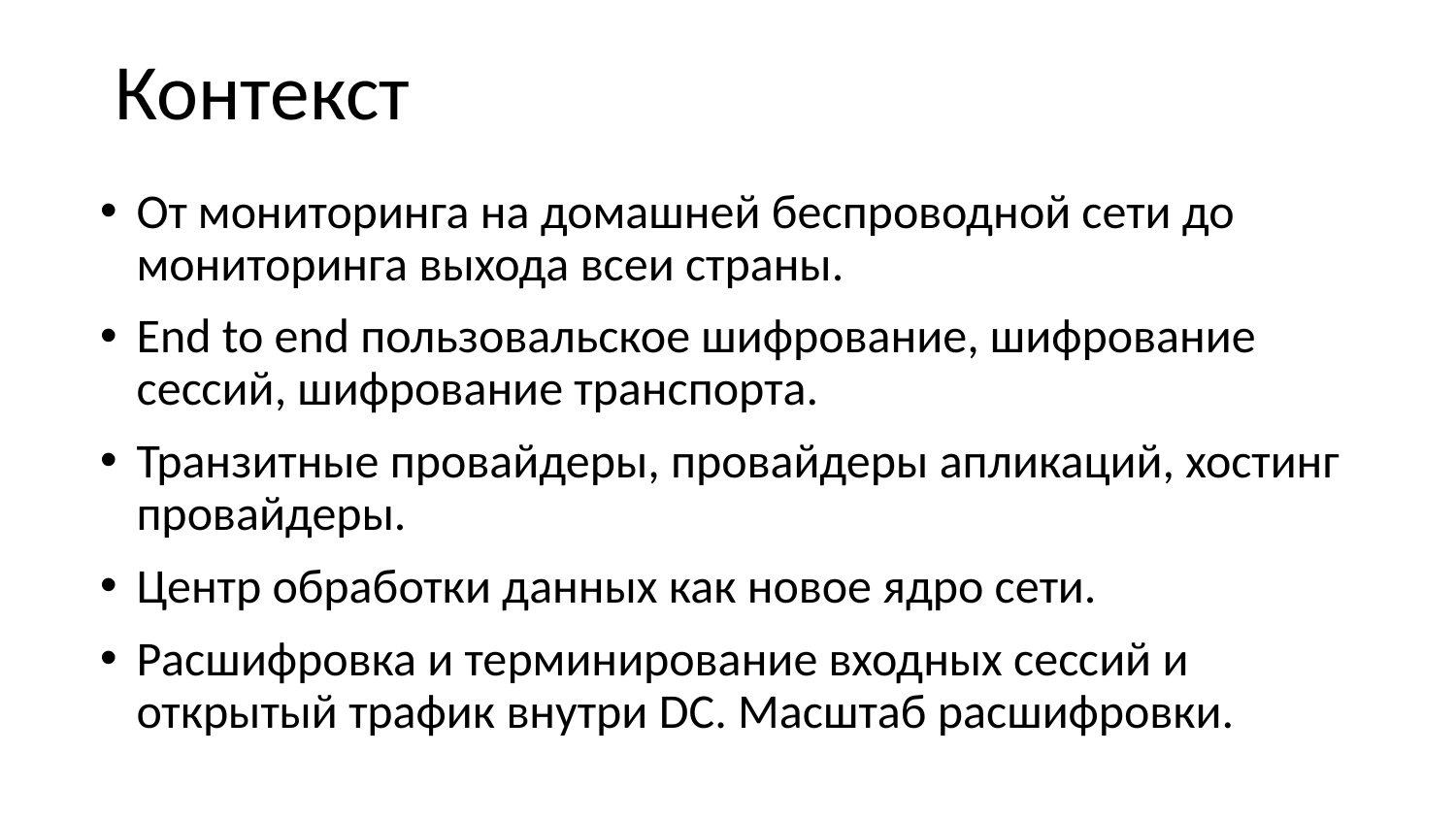

# Контекст
От мониторинга на домашней беспроводной сети до мониторинга выхода всеи страны.
End to end пользовальское шифрование, шифрование сессий, шифрование транспорта.
Транзитные провайдеры, провайдеры апликаций, хостинг провайдеры.
Центр обработки данных как новое ядро сети.
Расшифровка и терминирование входных сессий и открытый трафик внутри DC. Масштаб расшифровки.